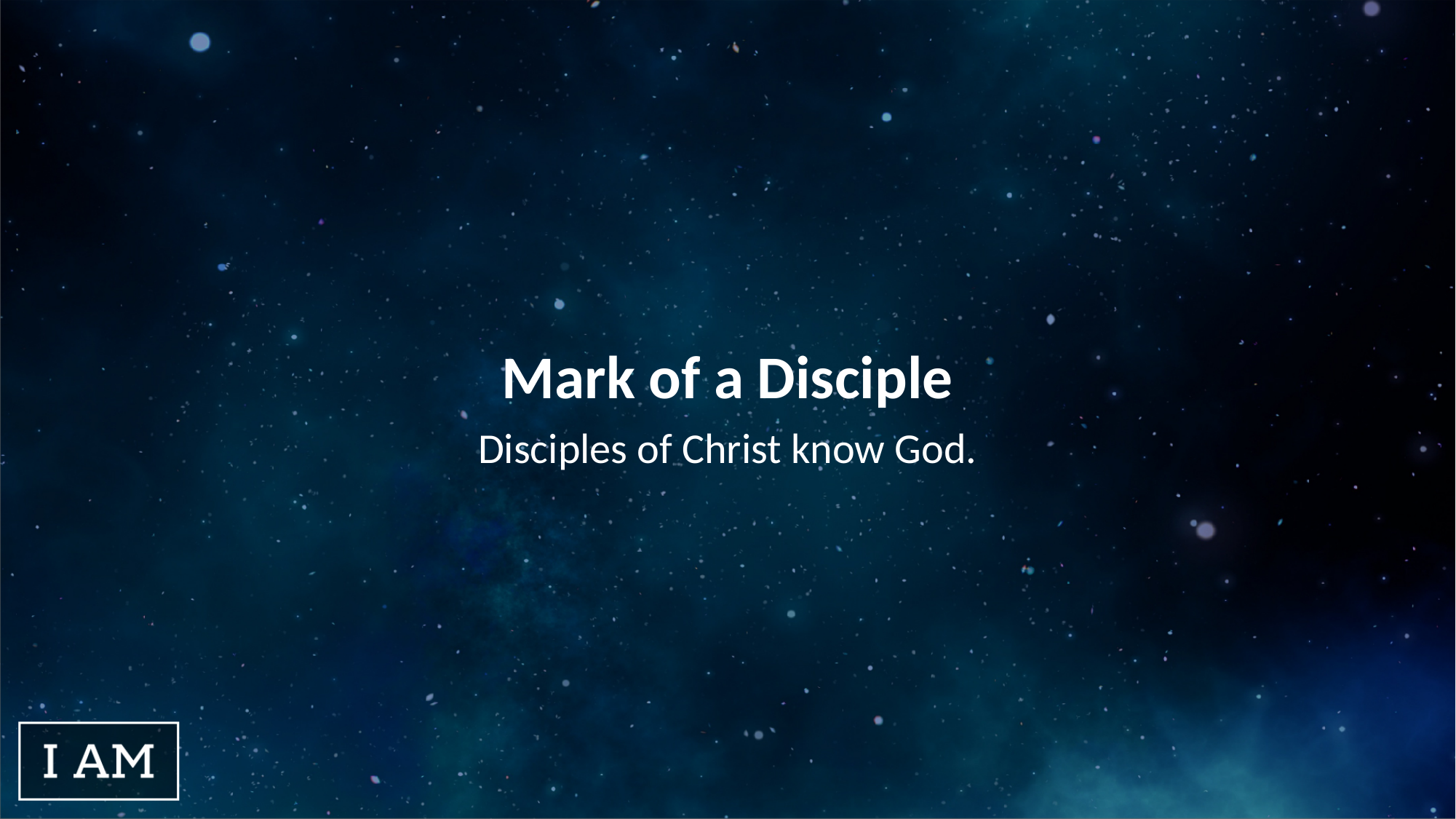

Mark of a Disciple
Disciples of Christ know God.